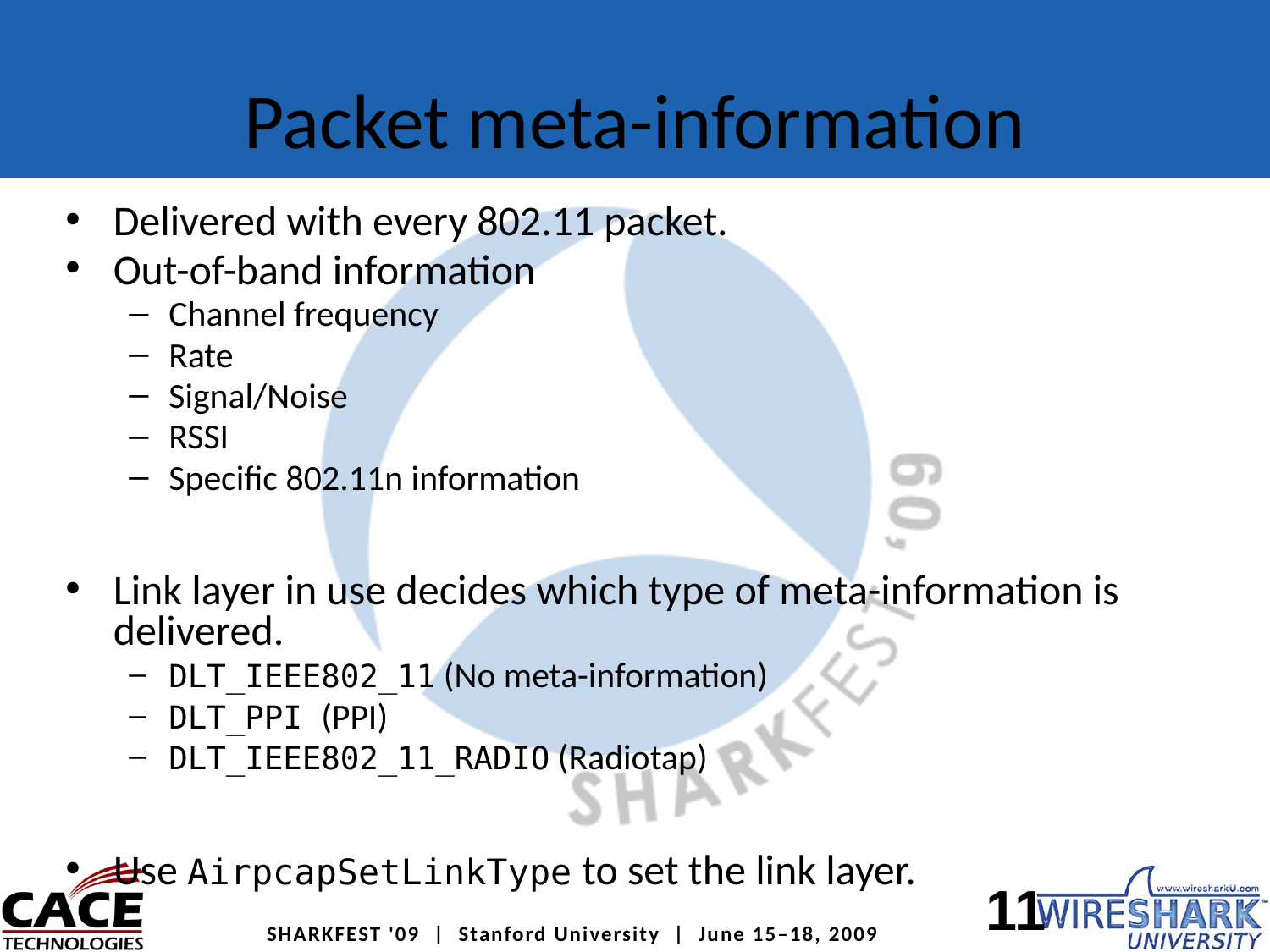

# Packet meta-information
Delivered with every 802.11 packet.
Out-of-band information
Channel frequency
Rate
Signal/Noise
RSSI
Specific 802.11n information

Link layer in use decides which type of meta-information is delivered.
DLT_IEEE802_11 (No meta-information)
DLT_PPI (PPI)
DLT_IEEE802_11_RADIO (Radiotap)

Use AirpcapSetLinkType to set the link layer.
11